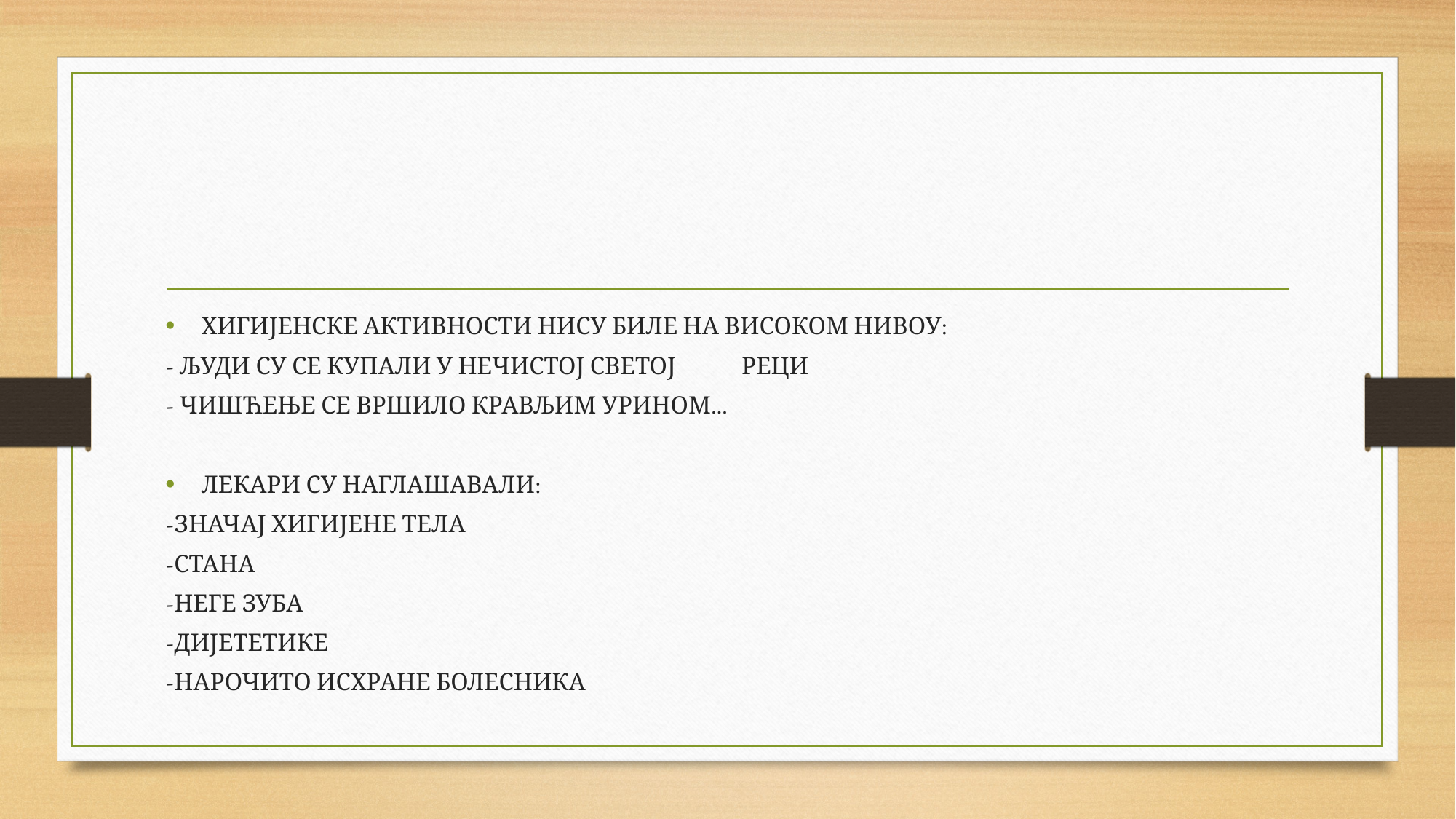

#
ХИГИЈЕНСКЕ АКТИВНОСТИ НИСУ БИЛЕ НА ВИСОКОМ НИВОУ:
- ЉУДИ СУ СЕ КУПАЛИ У НЕЧИСТОЈ СВЕТОЈ 	РЕЦИ
- ЧИШЋЕЊЕ СЕ ВРШИЛО КРАВЉИМ УРИНОМ...

	ЛЕКАРИ СУ НАГЛАШАВАЛИ:
-ЗНАЧАЈ ХИГИЈЕНЕ ТЕЛА
-СТАНА
-НЕГЕ ЗУБА
-ДИЈЕТЕТИКЕ
-НАРОЧИТО ИСХРАНЕ БОЛЕСНИКА